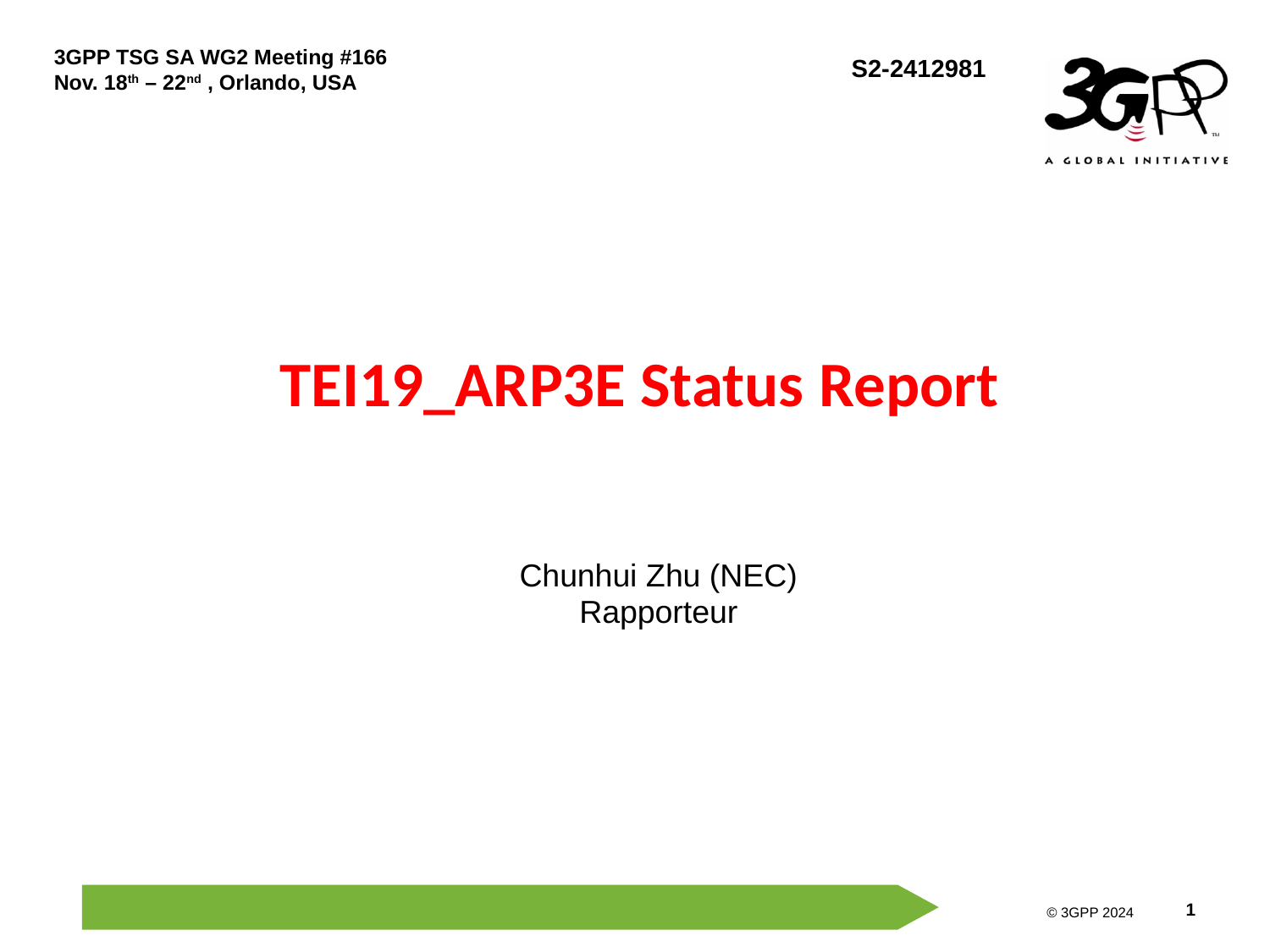

# TEI19_ARP3E Status Report
Chunhui Zhu (NEC)
Rapporteur